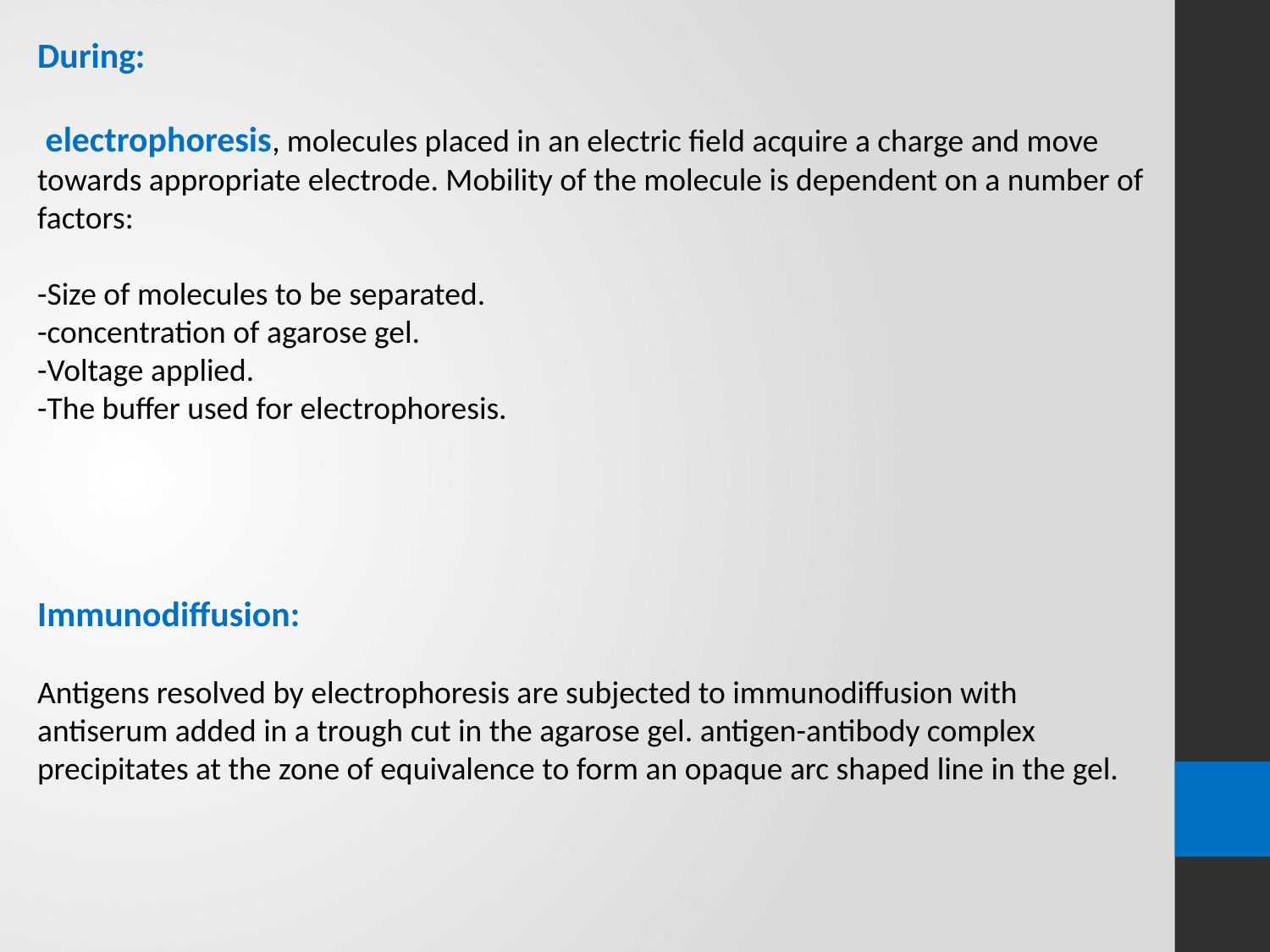

During:

 electrophoresis, molecules placed in an electric field acquire a charge and move towards appropriate electrode. Mobility of the molecule is dependent on a number of factors:

-Size of molecules to be separated.
-concentration of agarose gel.
-Voltage applied.
-The buffer used for electrophoresis.

Immunodiffusion:
Antigens resolved by electrophoresis are subjected to immunodiffusion with antiserum added in a trough cut in the agarose gel. antigen-antibody complex precipitates at the zone of equivalence to form an opaque arc shaped line in the gel.